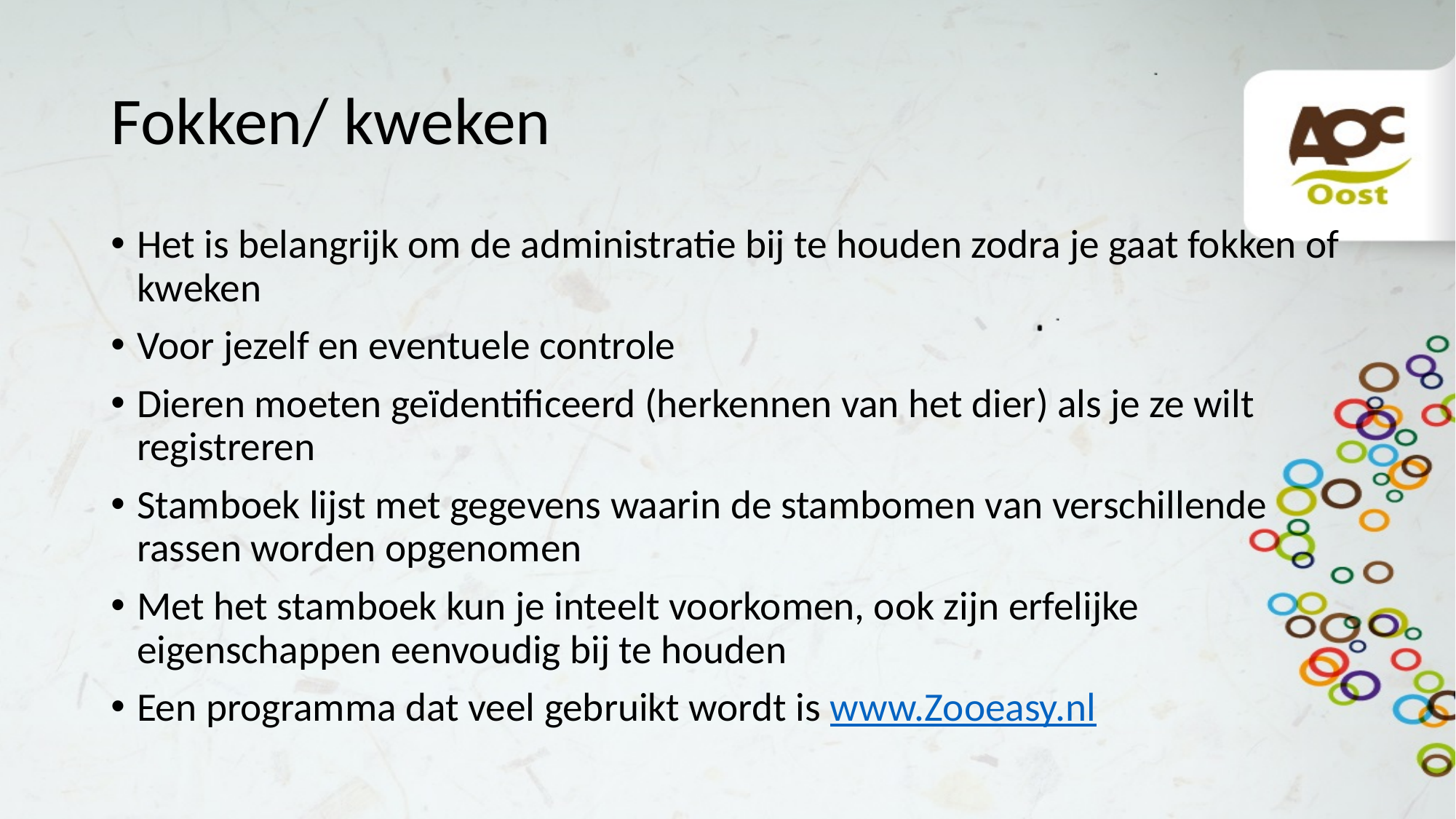

# Fokken/ kweken
Het is belangrijk om de administratie bij te houden zodra je gaat fokken of kweken
Voor jezelf en eventuele controle
Dieren moeten geïdentificeerd (herkennen van het dier) als je ze wilt registreren
Stamboek lijst met gegevens waarin de stambomen van verschillende rassen worden opgenomen
Met het stamboek kun je inteelt voorkomen, ook zijn erfelijke eigenschappen eenvoudig bij te houden
Een programma dat veel gebruikt wordt is www.Zooeasy.nl